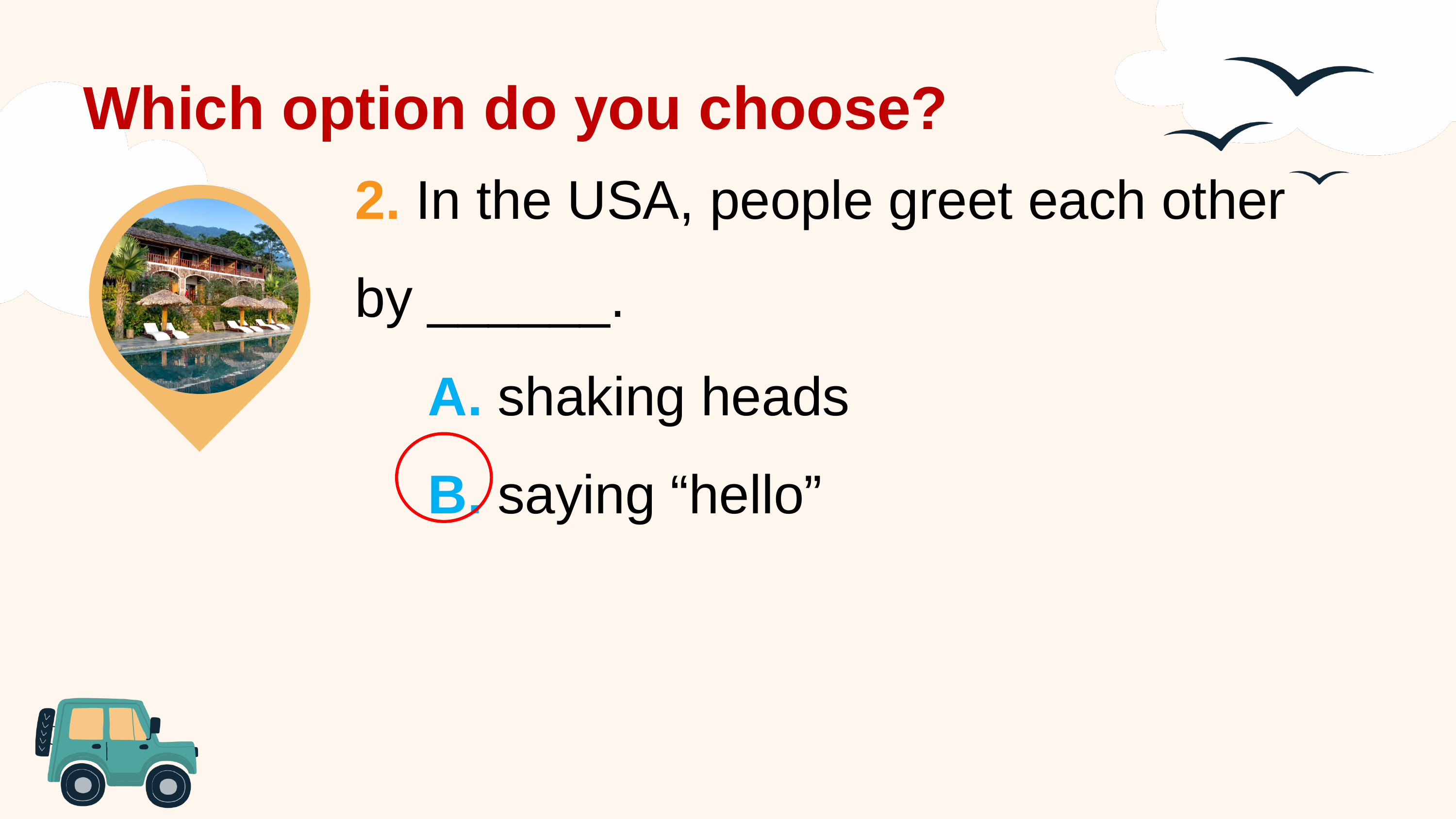

Which option do you choose?

2. In the USA, people greet each other by ______.
	A. shaking heads
	B. saying “hello”